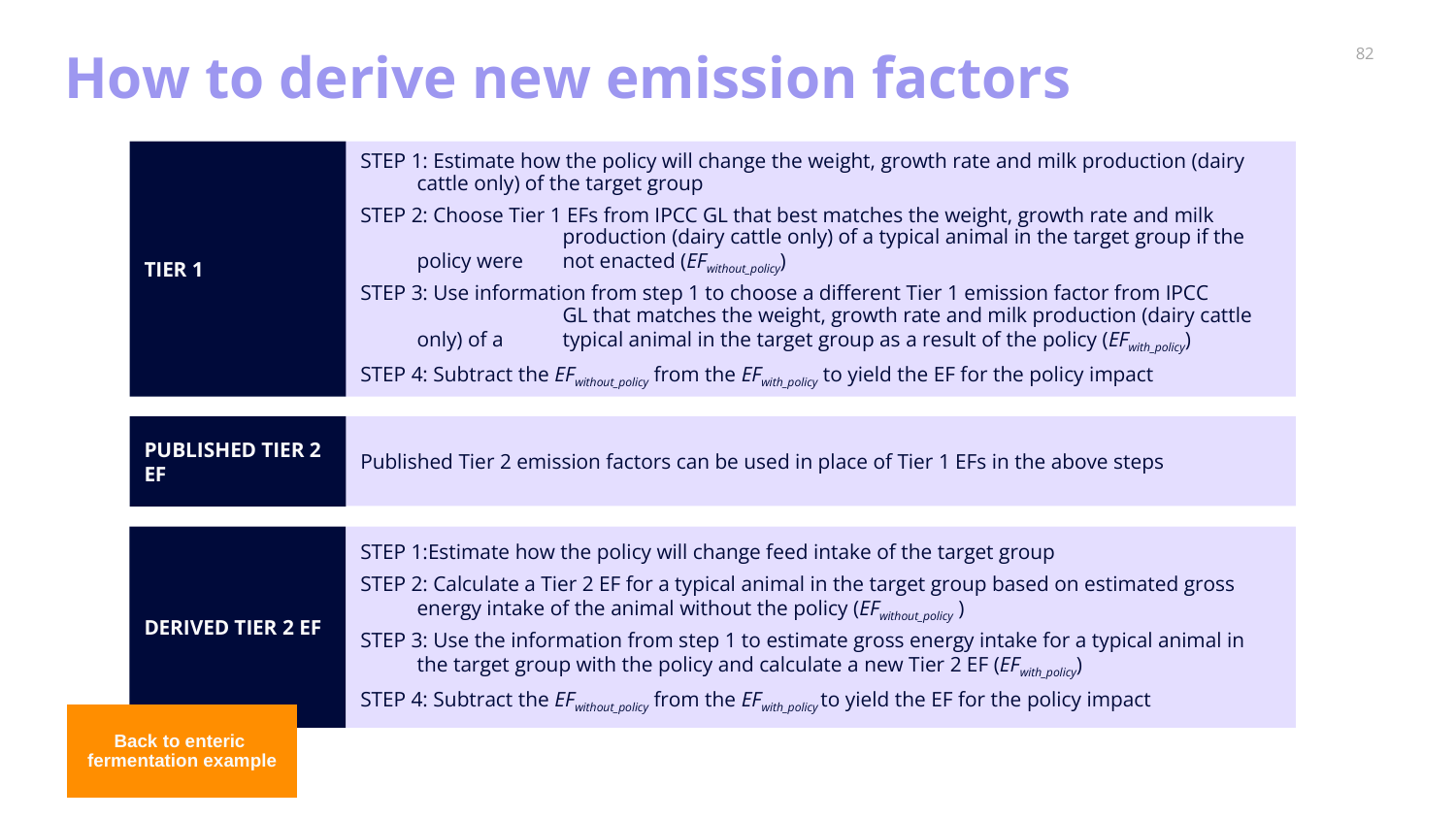

How to derive new emission factors
Tier 1
STEP 1: Estimate how the policy will change the weight, growth rate and milk production (dairy cattle only) of the target group
STEP 2: Choose Tier 1 EFs from IPCC GL that best matches the weight, growth rate and milk 	production (dairy cattle only) of a typical animal in the target group if the policy were 	not enacted (EFwithout_policy)
STEP 3: Use information from step 1 to choose a different Tier 1 emission factor from IPCC 	GL that matches the weight, growth rate and milk production (dairy cattle only) of a 	typical animal in the target group as a result of the policy (EFwith_policy)
STEP 4: Subtract the EFwithout_policy from the EFwith_policy to yield the EF for the policy impact
Tier 1 EF
Published Tier 2 emission factors can be used in place of Tier 1 EFs in the above steps
Published Tier 2 EF
Derived Tier 2 EF
STEP 1:Estimate how the policy will change feed intake of the target group
STEP 2: Calculate a Tier 2 EF for a typical animal in the target group based on estimated gross energy intake of the animal without the policy (EFwithout_policy )
STEP 3: Use the information from step 1 to estimate gross energy intake for a typical animal in the target group with the policy and calculate a new Tier 2 EF (EFwith_policy)
STEP 4: Subtract the EFwithout_policy from the EFwith_policy to yield the EF for the policy impact
Derived Tier 2 EF
Back to enteric
fermentation example